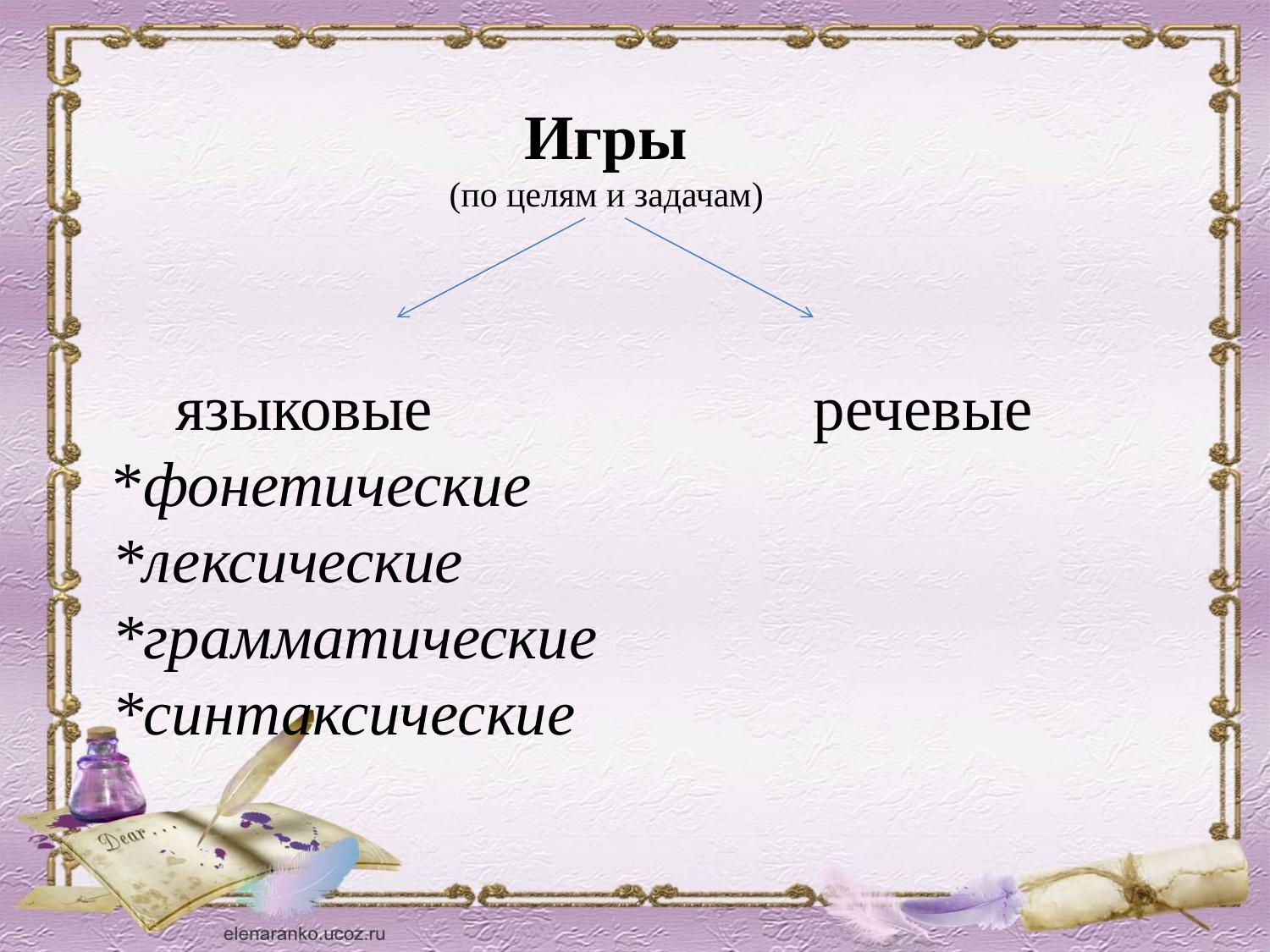

# Игры (по целям и задачам) языковые                        речевые *фонетические *лексические *грамматические *синтаксические